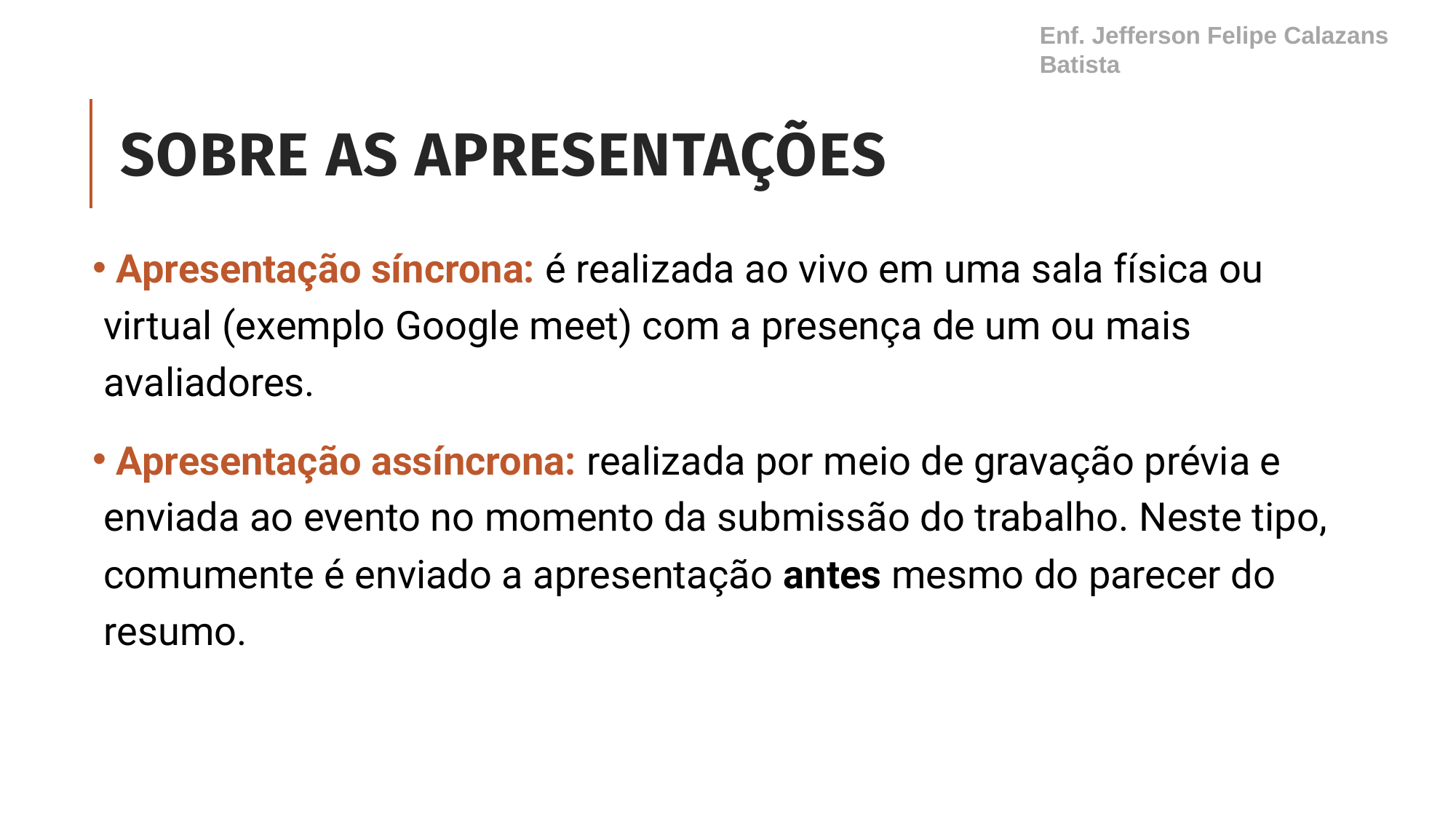

Enf. Jefferson Felipe Calazans Batista
# Sobre as apresentações
 Apresentação síncrona: é realizada ao vivo em uma sala física ou virtual (exemplo Google meet) com a presença de um ou mais avaliadores.
 Apresentação assíncrona: realizada por meio de gravação prévia e enviada ao evento no momento da submissão do trabalho. Neste tipo, comumente é enviado a apresentação antes mesmo do parecer do resumo.